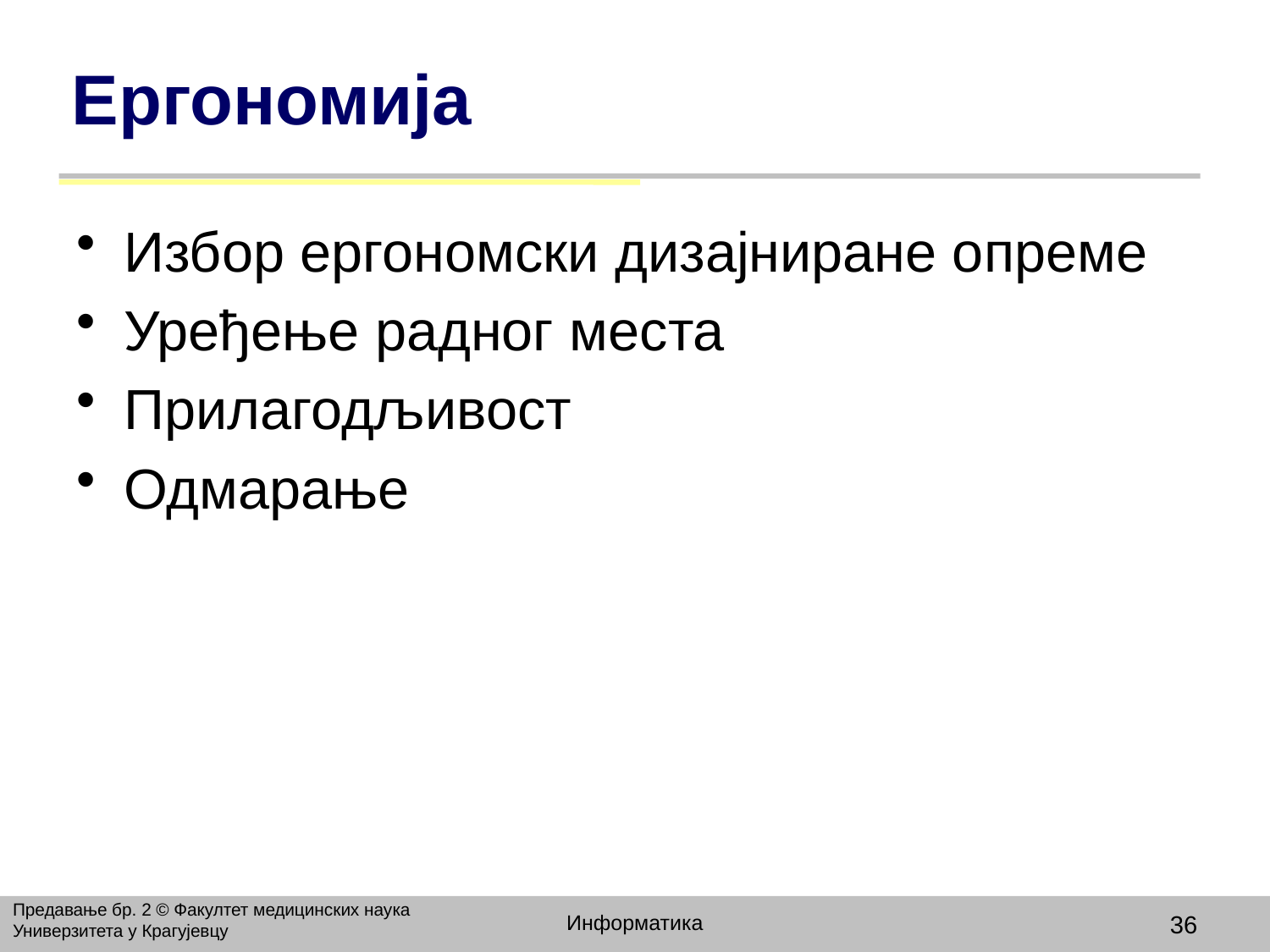

# Ергономија
Избор ергономски дизајниране опреме
Уређење радног места
Прилагодљивост
Одмарање
Предавање бр. 2 © Факултет медицинских наука Универзитета у Крагујевцу
Информатика
36